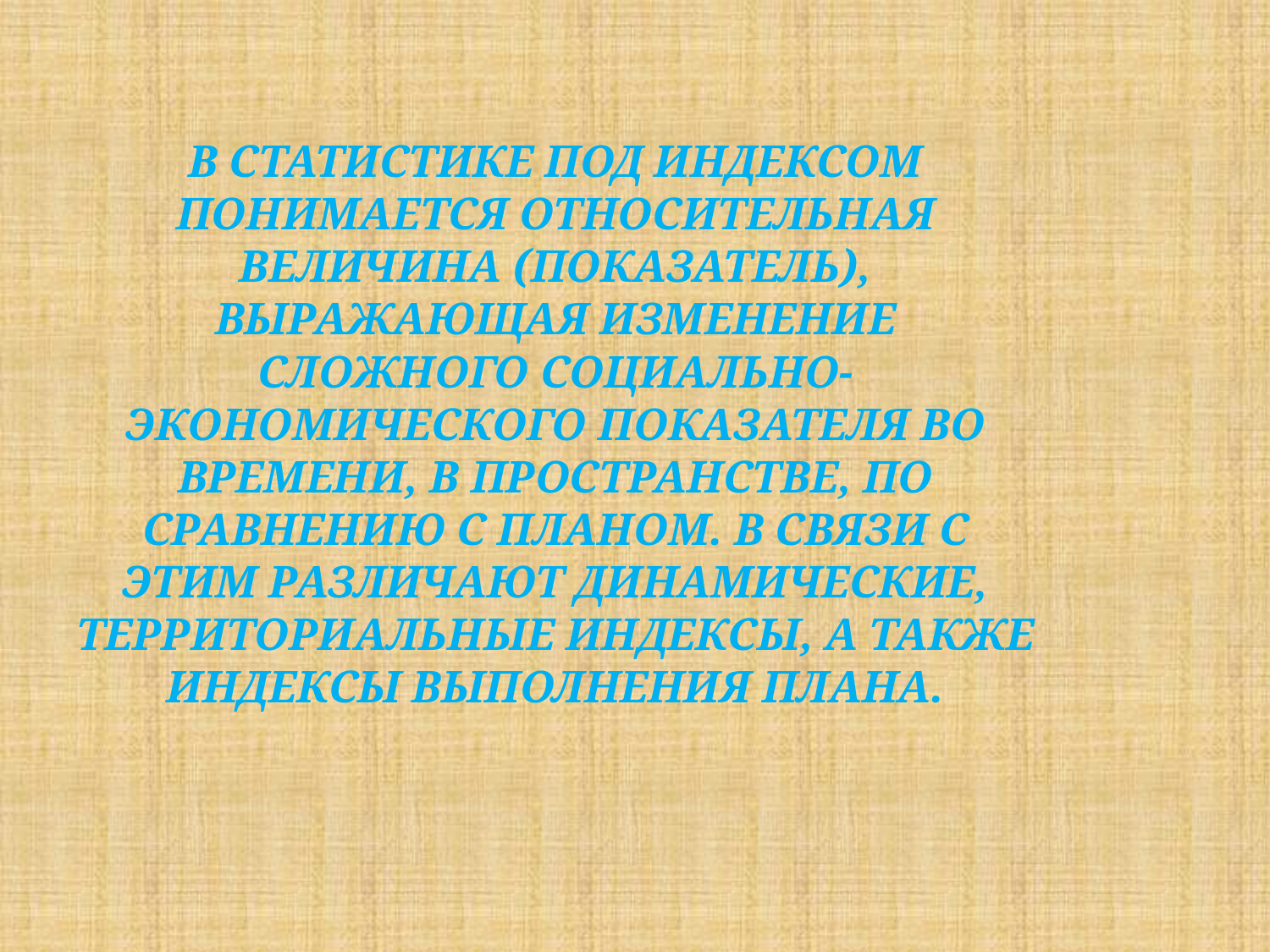

# В статистике под индексом понимается относительная величина (показатель), выражающая изменение сложного социально- экономического показателя во времени, в пространстве, по сравнению с планом. В связи с этим различают динамические, территориальные индексы, а также индексы выполнения плана.